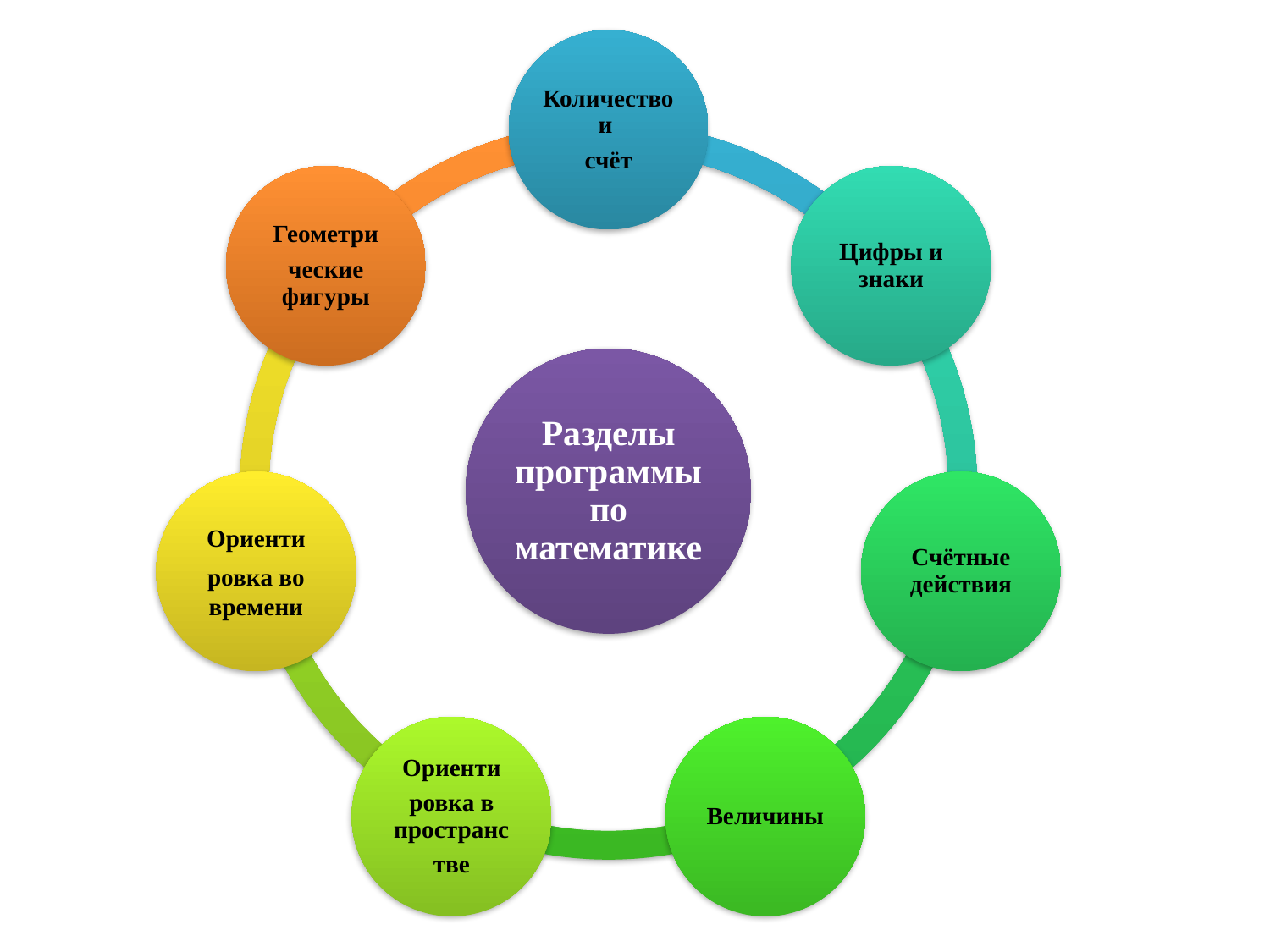

Разделы программы по математике
Количество и
счёт
Цифры и знаки
Счётные действия
Величины
Ориенти
ровка в пространс
тве
Ориенти
ровка во времени
Геометри
ческие фигуры